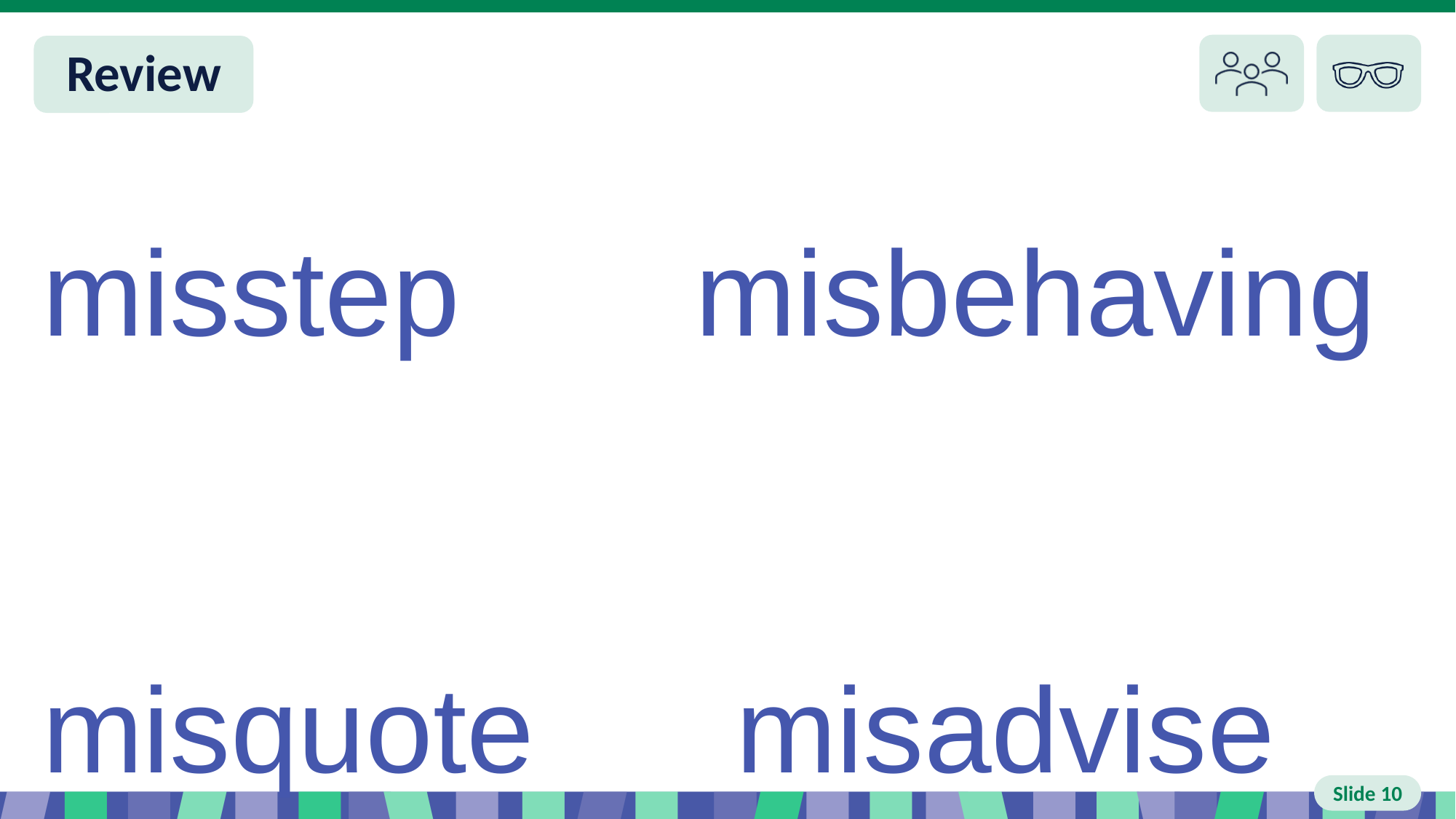

Slide 10 Review You do
misstep       misbehaving

misquote      misadvise